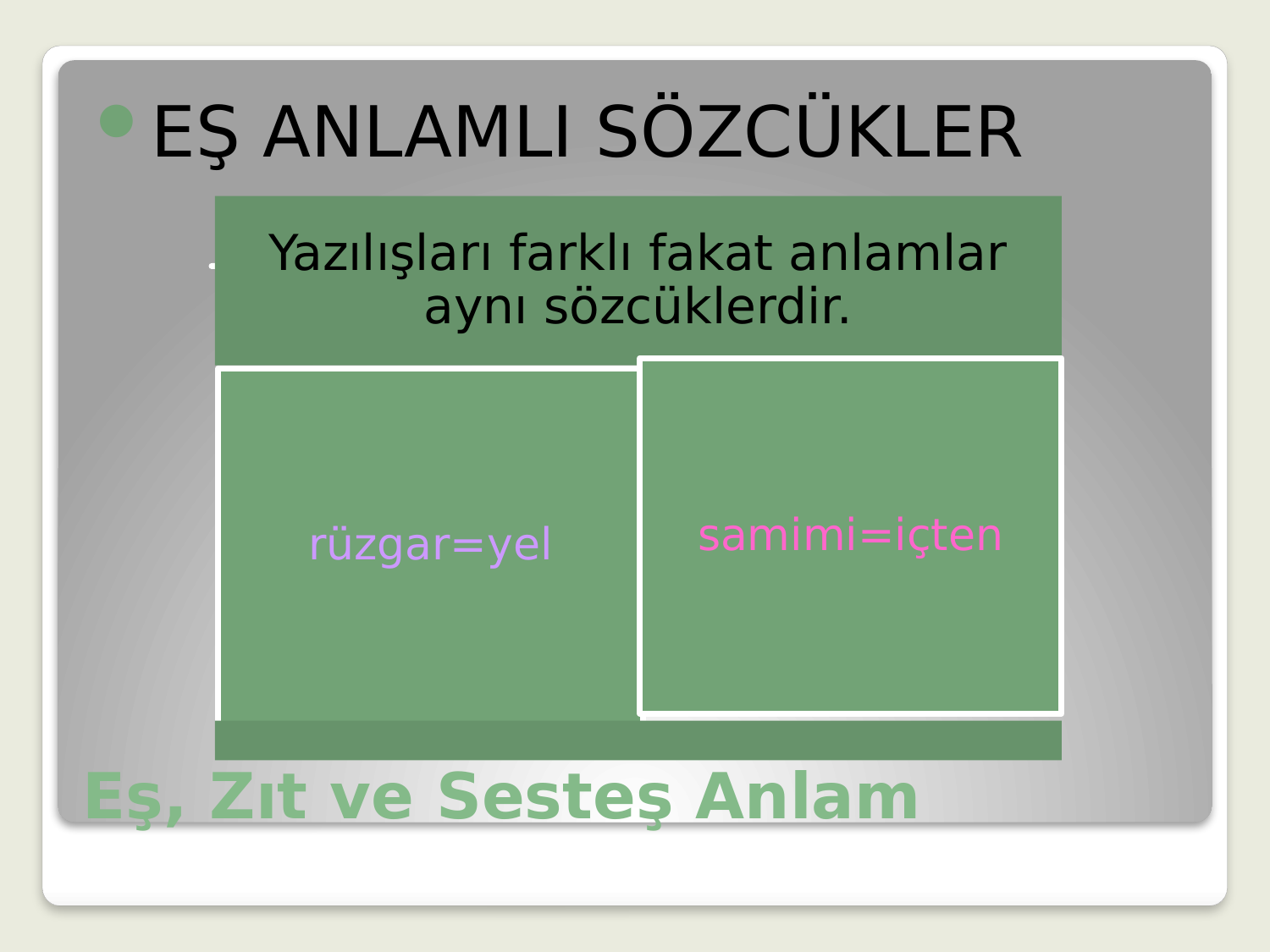

EŞ ANLAMLI SÖZCÜKLER

Yazılışları farklı fakat anlamlar aynı sözcüklerdir.
rüzgar=yel
samimi=içten
# Eş, Zıt ve Sesteş Anlam